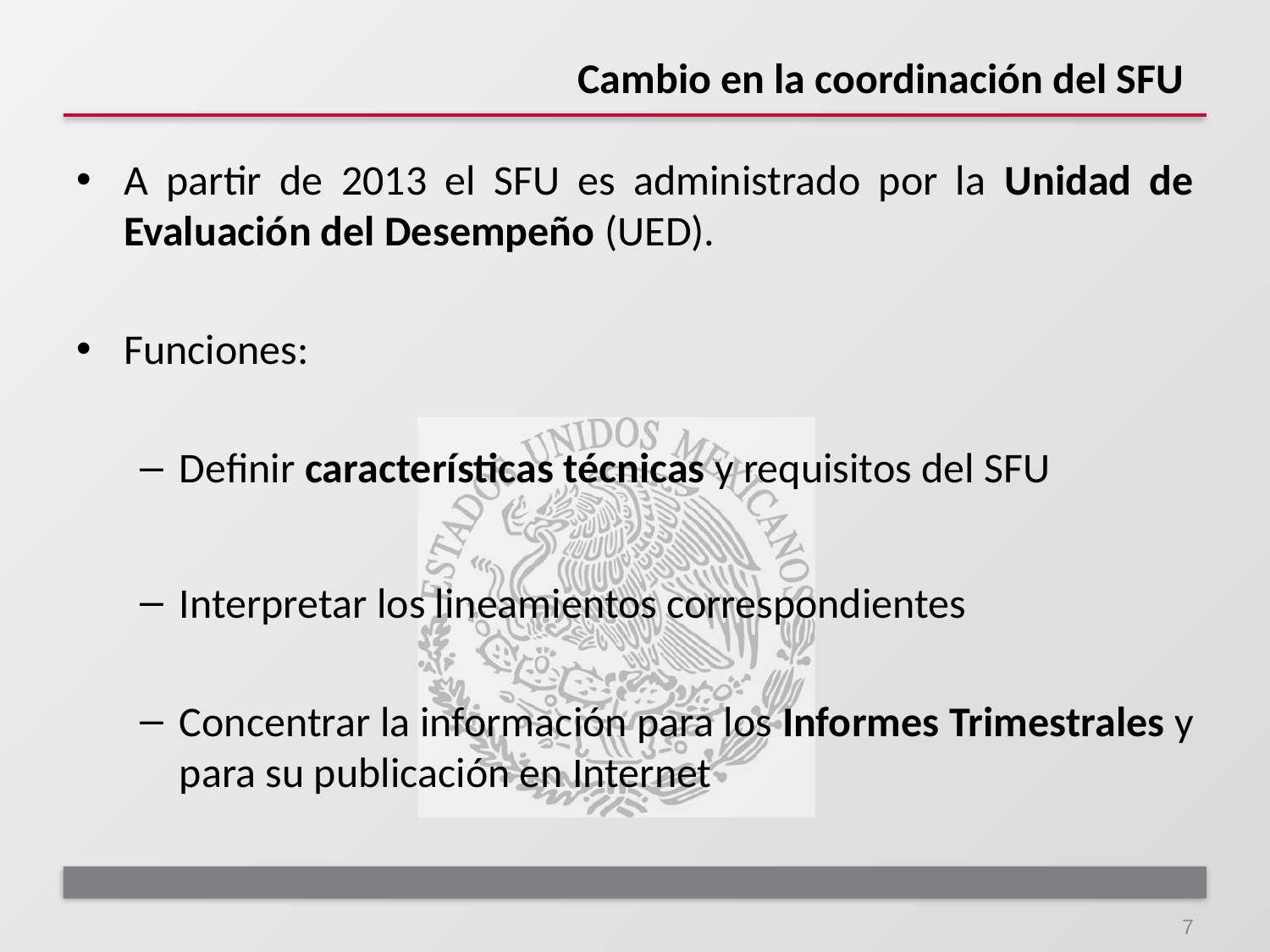

# Cambio en la coordinación del SFU
A partir de 2013 el SFU es administrado por la Unidad de Evaluación del Desempeño (UED).

Funciones:

Definir características técnicas y requisitos del SFU

Interpretar los lineamientos correspondientes

Concentrar la información para los Informes Trimestrales y para su publicación en Internet

7